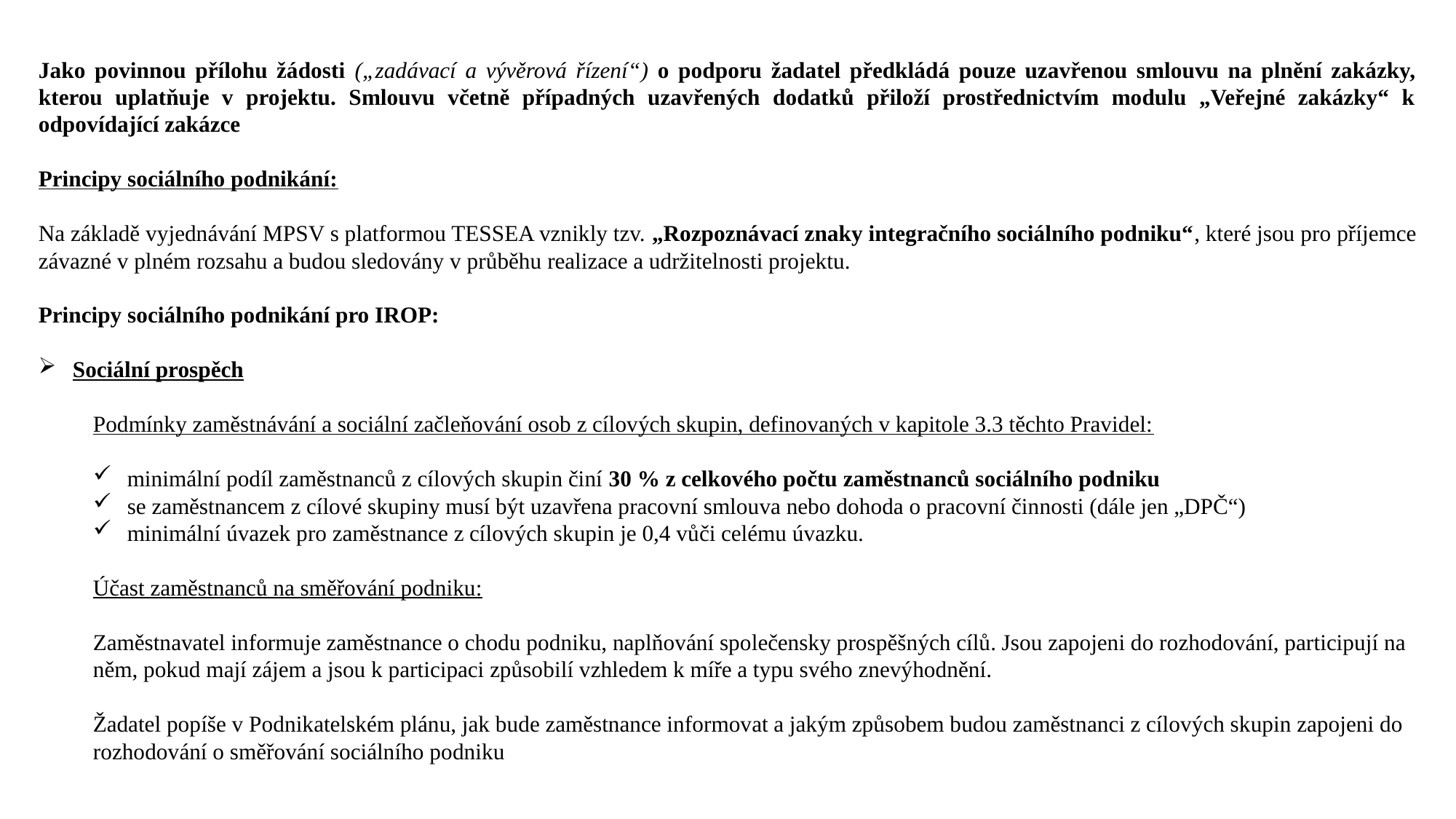

Jako povinnou přílohu žádosti („zadávací a vývěrová řízení“) o podporu žadatel předkládá pouze uzavřenou smlouvu na plnění zakázky, kterou uplatňuje v projektu. Smlouvu včetně případných uzavřených dodatků přiloží prostřednictvím modulu „Veřejné zakázky“ k odpovídající zakázce

Principy sociálního podnikání:

Na základě vyjednávání MPSV s platformou TESSEA vznikly tzv. „Rozpoznávací znaky integračního sociálního podniku“, které jsou pro příjemce závazné v plném rozsahu a budou sledovány v průběhu realizace a udržitelnosti projektu.

Principy sociálního podnikání pro IROP:

Sociální prospěch

Podmínky zaměstnávání a sociální začleňování osob z cílových skupin, definovaných v kapitole 3.3 těchto Pravidel:

minimální podíl zaměstnanců z cílových skupin činí 30 % z celkového počtu zaměstnanců sociálního podniku
se zaměstnancem z cílové skupiny musí být uzavřena pracovní smlouva nebo dohoda o pracovní činnosti (dále jen „DPČ“)
minimální úvazek pro zaměstnance z cílových skupin je 0,4 vůči celému úvazku.

Účast zaměstnanců na směřování podniku:

Zaměstnavatel informuje zaměstnance o chodu podniku, naplňování společensky prospěšných cílů. Jsou zapojeni do rozhodování, participují na něm, pokud mají zájem a jsou k participaci způsobilí vzhledem k míře a typu svého znevýhodnění.

Žadatel popíše v Podnikatelském plánu, jak bude zaměstnance informovat a jakým způsobem budou zaměstnanci z cílových skupin zapojeni do rozhodování o směřování sociálního podniku